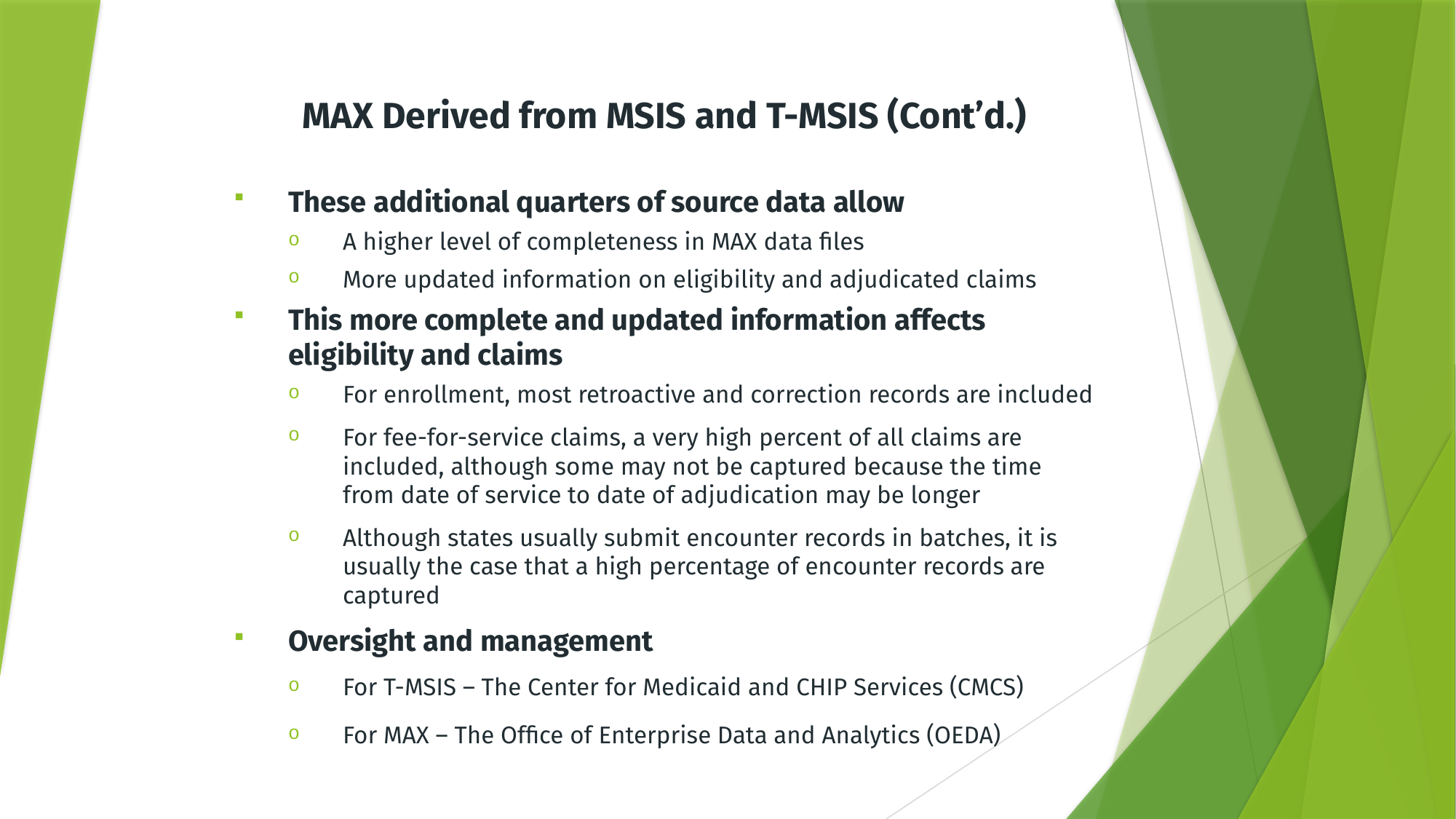

# MAX Derived from MSIS and T-MSIS (Cont’d.)
These additional quarters of source data allow
A higher level of completeness in MAX data files
More updated information on eligibility and adjudicated claims
This more complete and updated information affects eligibility and claims
For enrollment, most retroactive and correction records are included
For fee-for-service claims, a very high percent of all claims are included, although some may not be captured because the time from date of service to date of adjudication may be longer
Although states usually submit encounter records in batches, it is usually the case that a high percentage of encounter records are captured
Oversight and management
For T-MSIS – The Center for Medicaid and CHIP Services (CMCS)
For MAX – The Office of Enterprise Data and Analytics (OEDA)